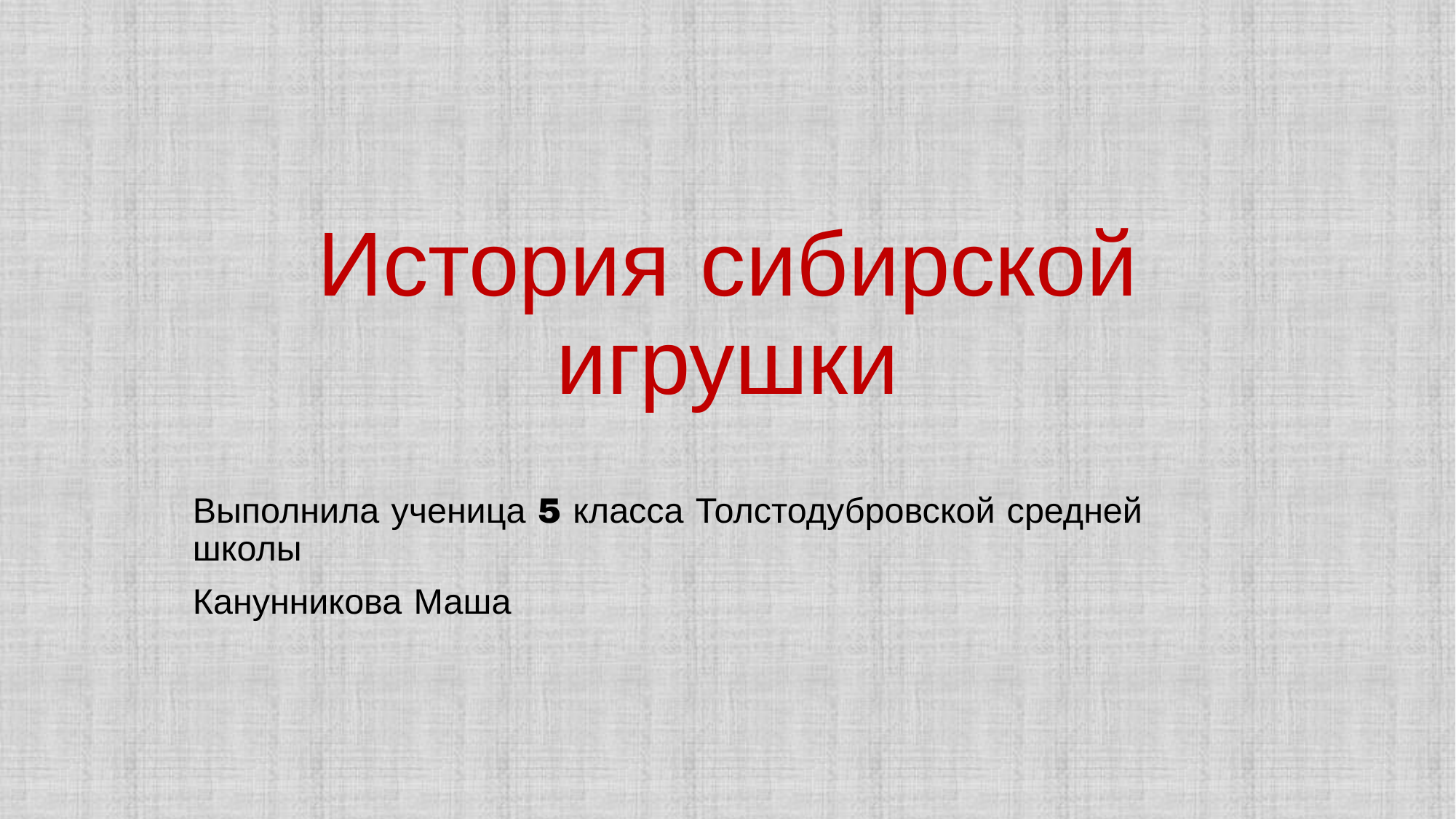

# История сибирской игрушки

Выполнила ученица 5 класса Толстодубровской средней школы
Канунникова Маша